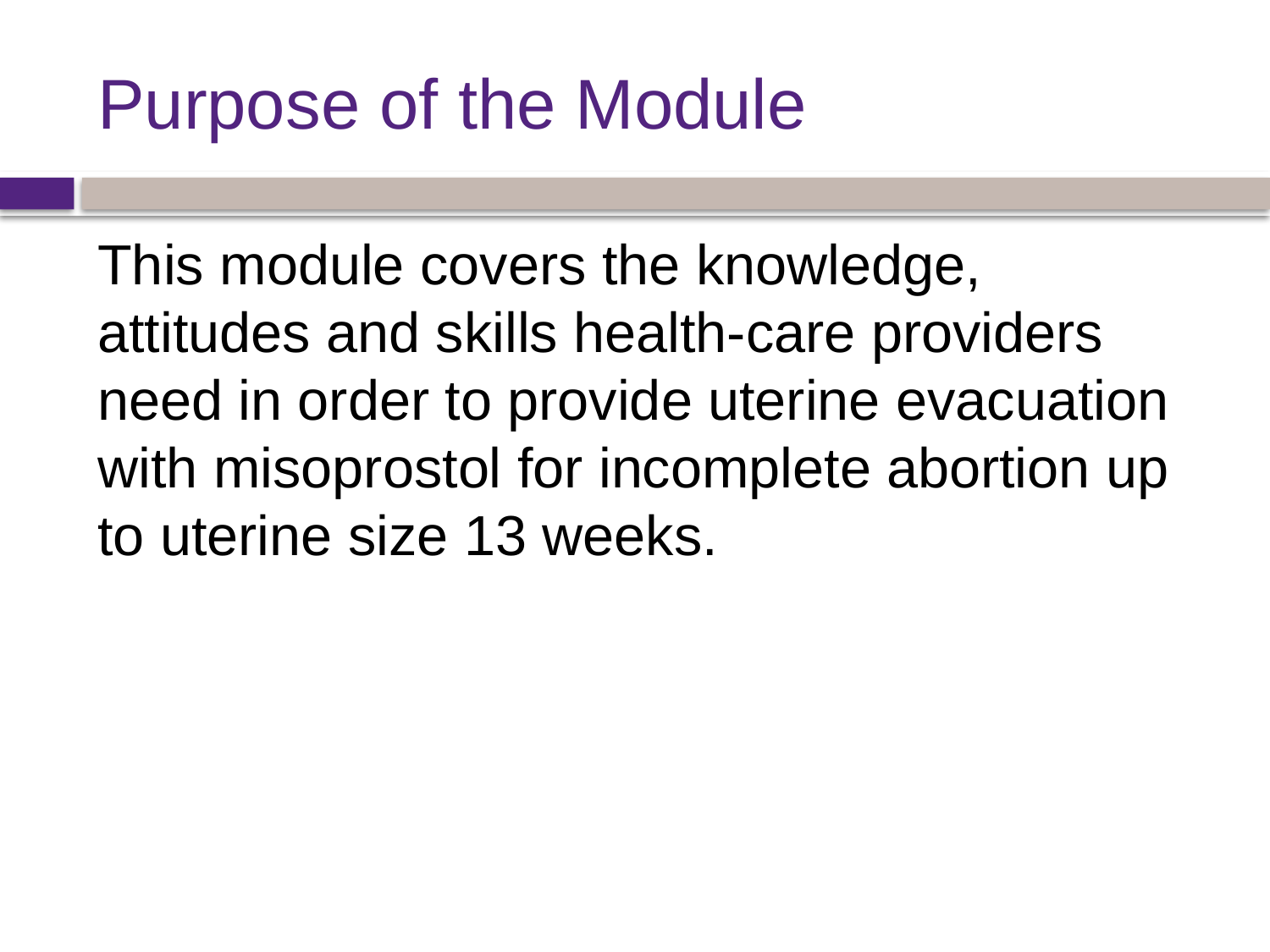

# Purpose of the Module
This module covers the knowledge, attitudes and skills health-care providers need in order to provide uterine evacuation with misoprostol for incomplete abortion up to uterine size 13 weeks.